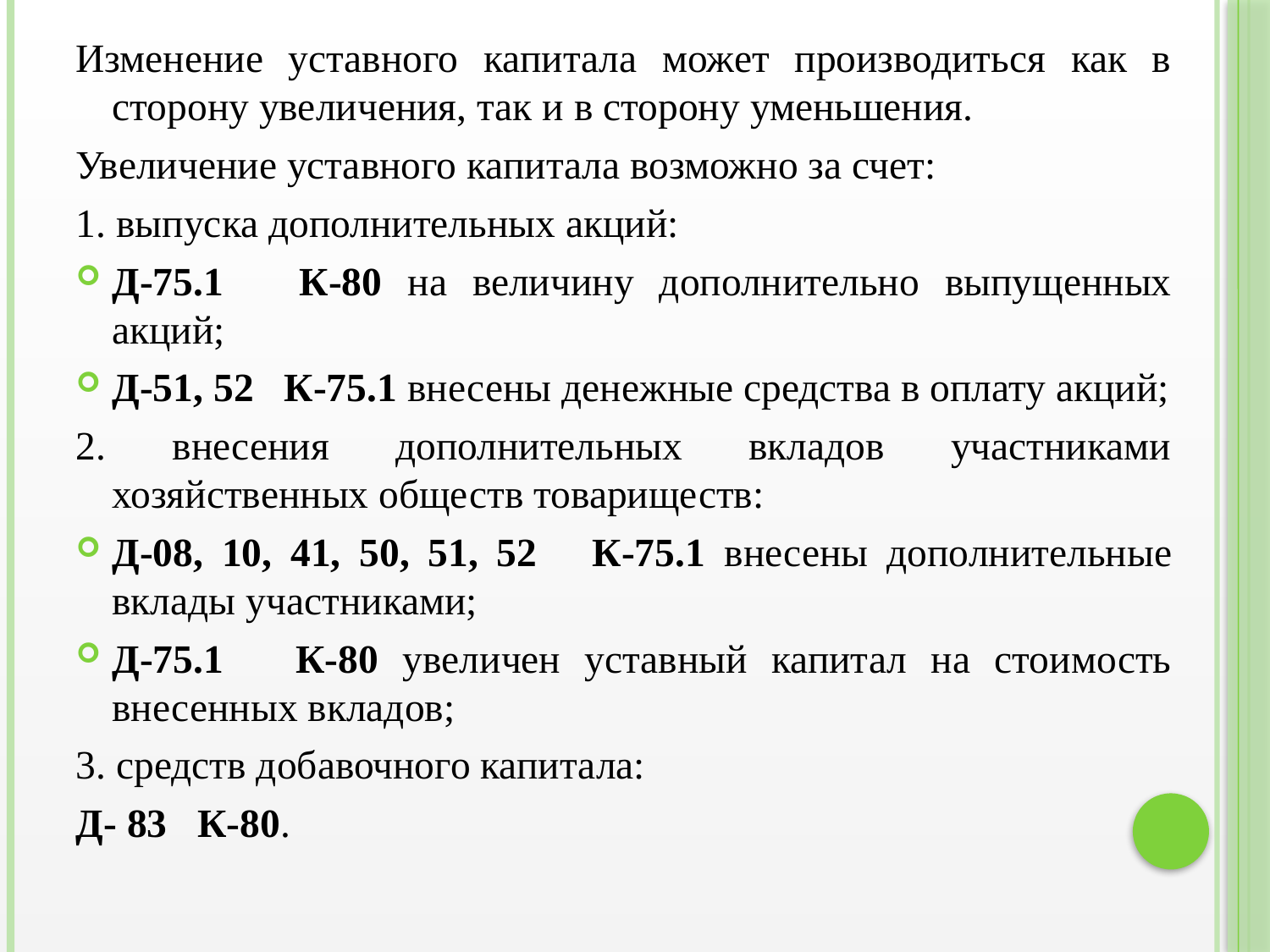

Изменение уставного капитала может производиться как в сторону увеличения, так и в сторону уменьшения.
Увеличение уставного капитала возможно за счет:
1. выпуска дополнительных акций:
Д-75.1   К-80 на величину дополнительно выпущенных акций;
Д-51, 52   К-75.1 внесены денежные средства в оплату акций;
2. внесения дополнительных вкладов участниками хозяйственных обществ товариществ:
Д-08, 10, 41, 50, 51, 52   К-75.1 внесены дополнительные вклады участниками;
Д-75.1   К-80 увеличен уставный капитал на стоимость внесенных вкладов;
3. средств добавочного капитала:
Д- 83   К-80.